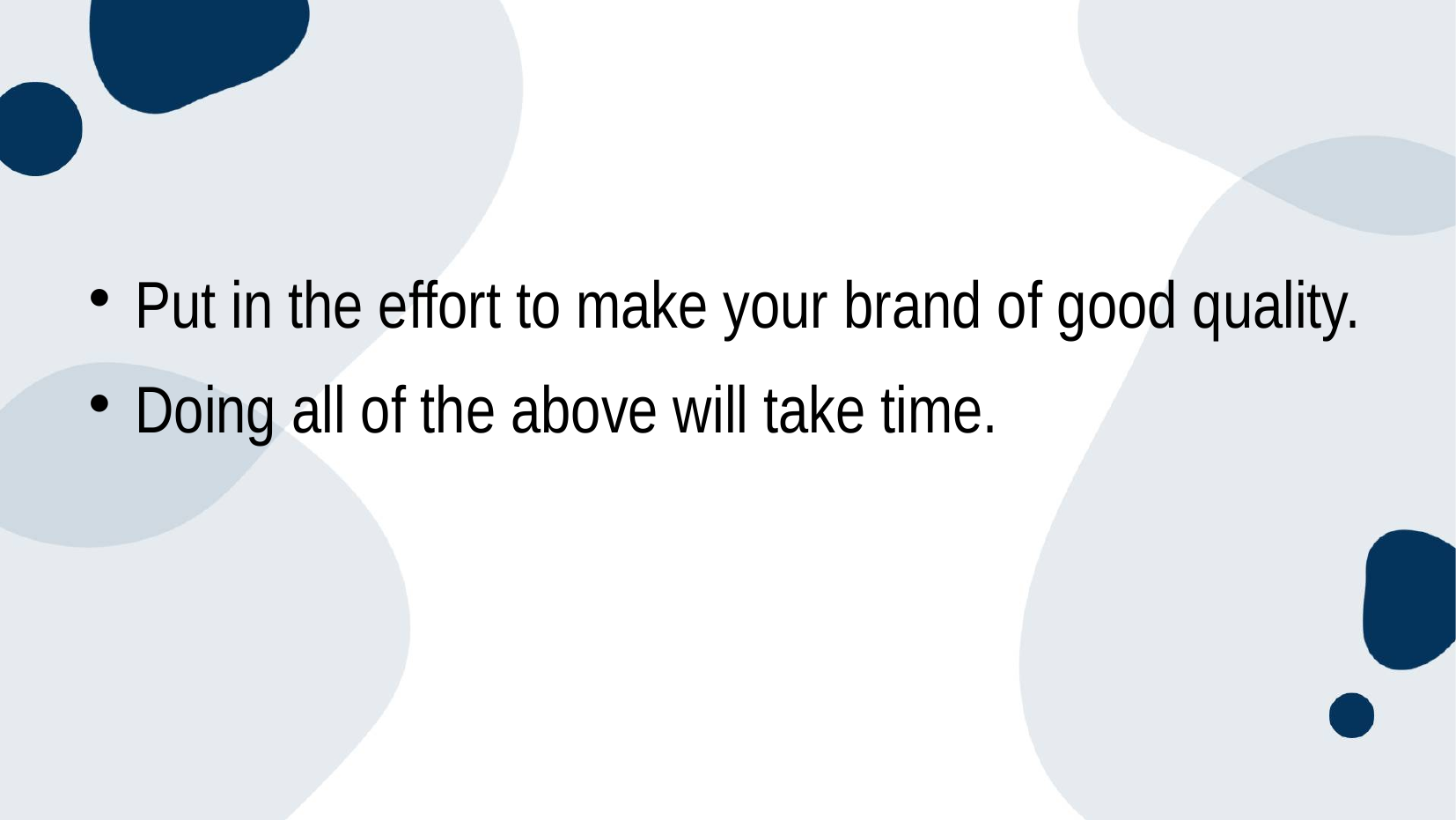

Put in the effort to make your brand of good quality.
Doing all of the above will take time.